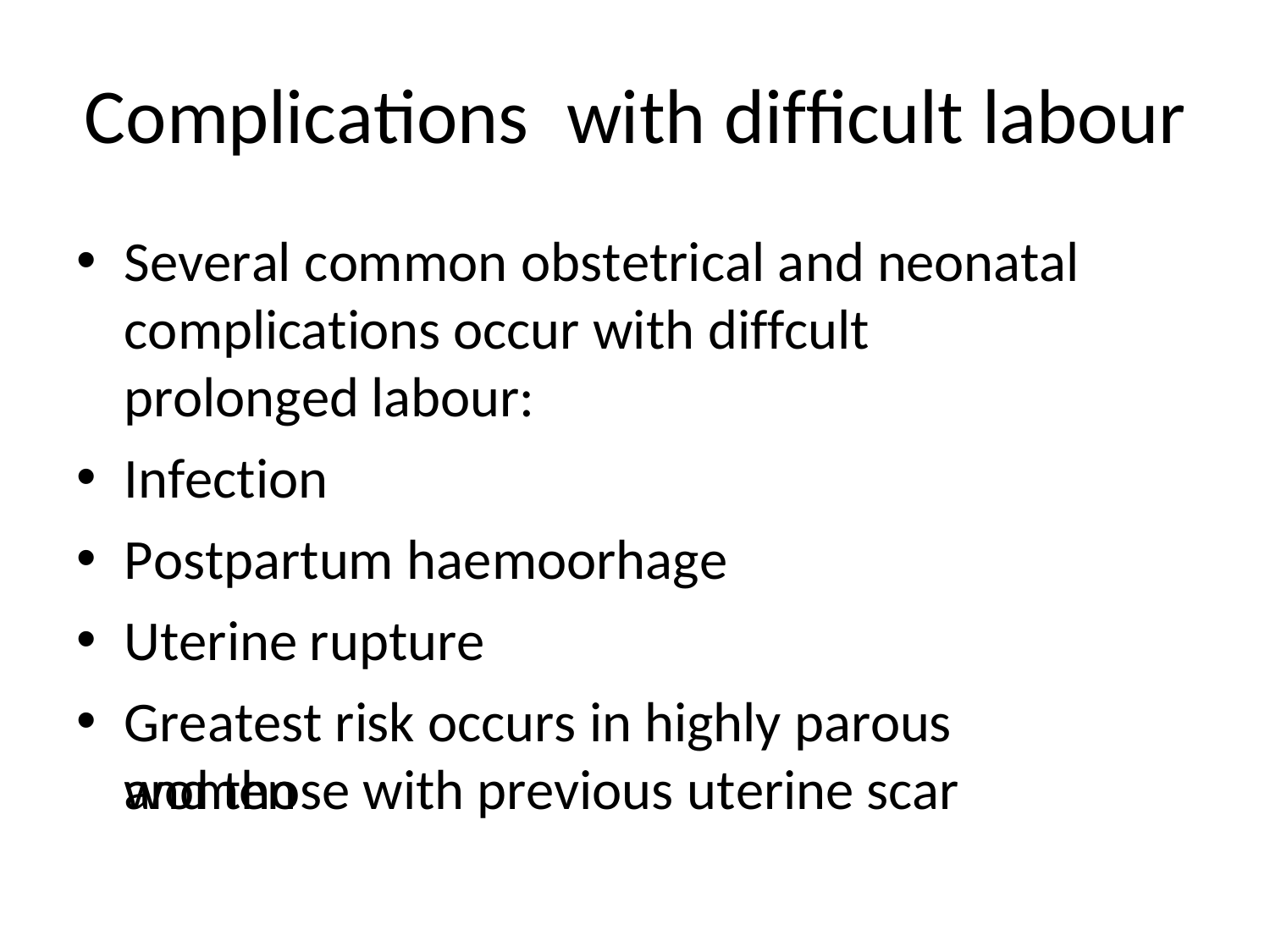

Complications	with difficult labour
Several common obstetrical and neonatal complications occur with diffcult prolonged labour:

Infection

Postpartum haemoorhage

Uterine rupture

Greatest risk occurs in highly parous women
and those with previous uterine scar